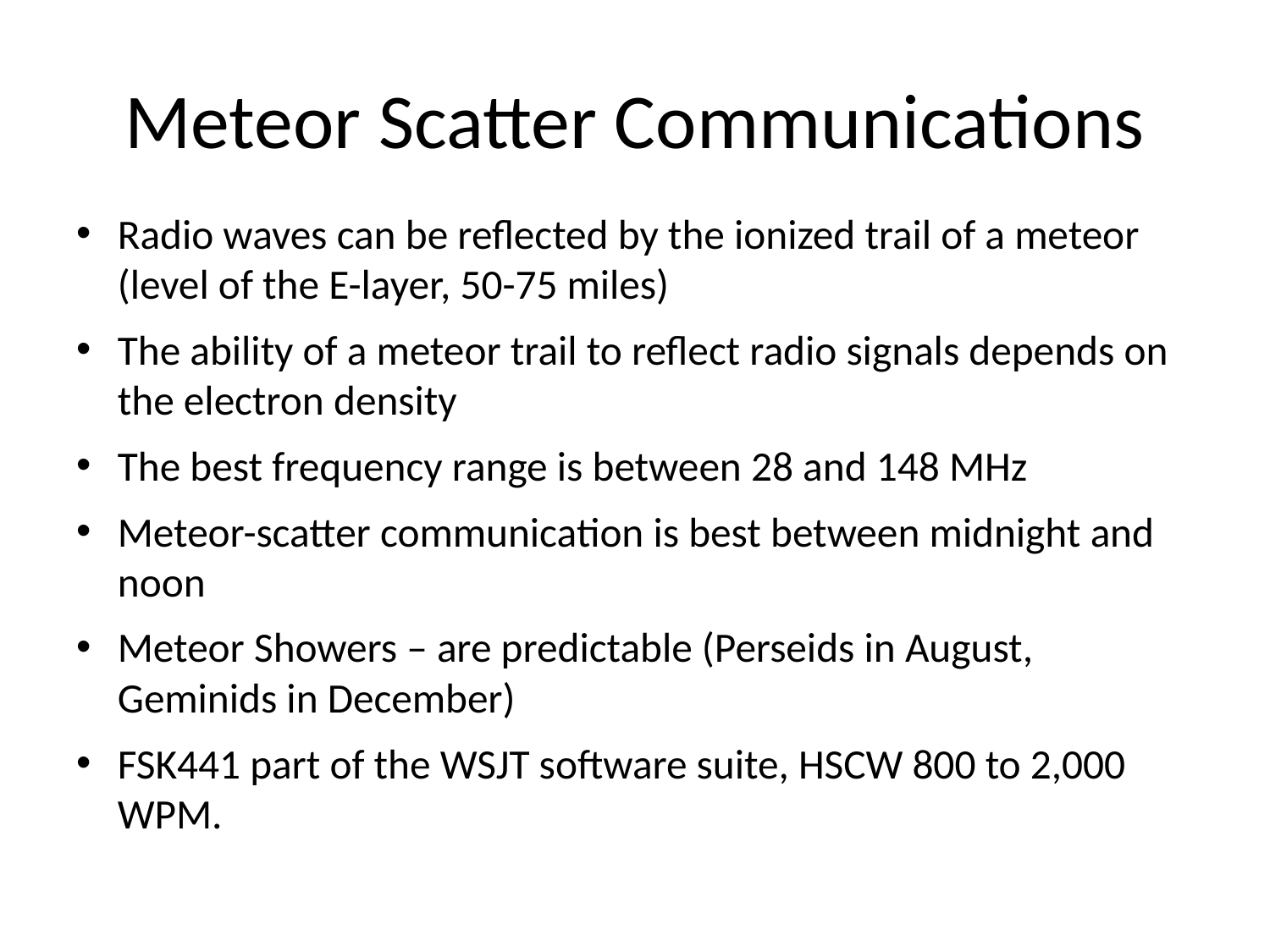

# Meteor Scatter Communications
Radio waves can be reflected by the ionized trail of a meteor (level of the E-layer, 50-75 miles)
The ability of a meteor trail to reflect radio signals depends on the electron density
The best frequency range is between 28 and 148 MHz
Meteor-scatter communication is best between midnight and noon
Meteor Showers – are predictable (Perseids in August, Geminids in December)
FSK441 part of the WSJT software suite, HSCW 800 to 2,000 WPM.